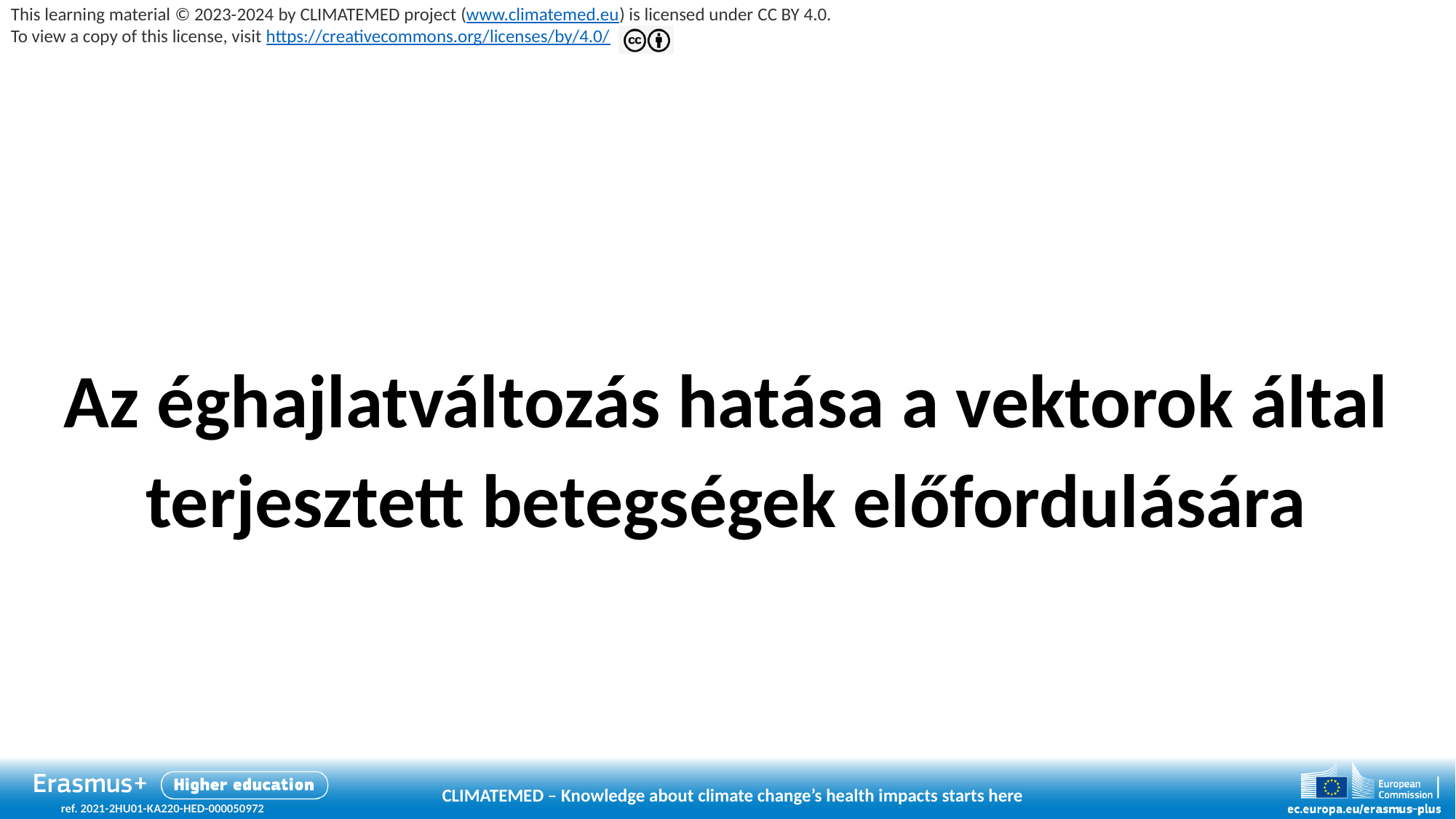

# Az éghajlatváltozás hatása a vektorok által terjesztett betegségek előfordulására